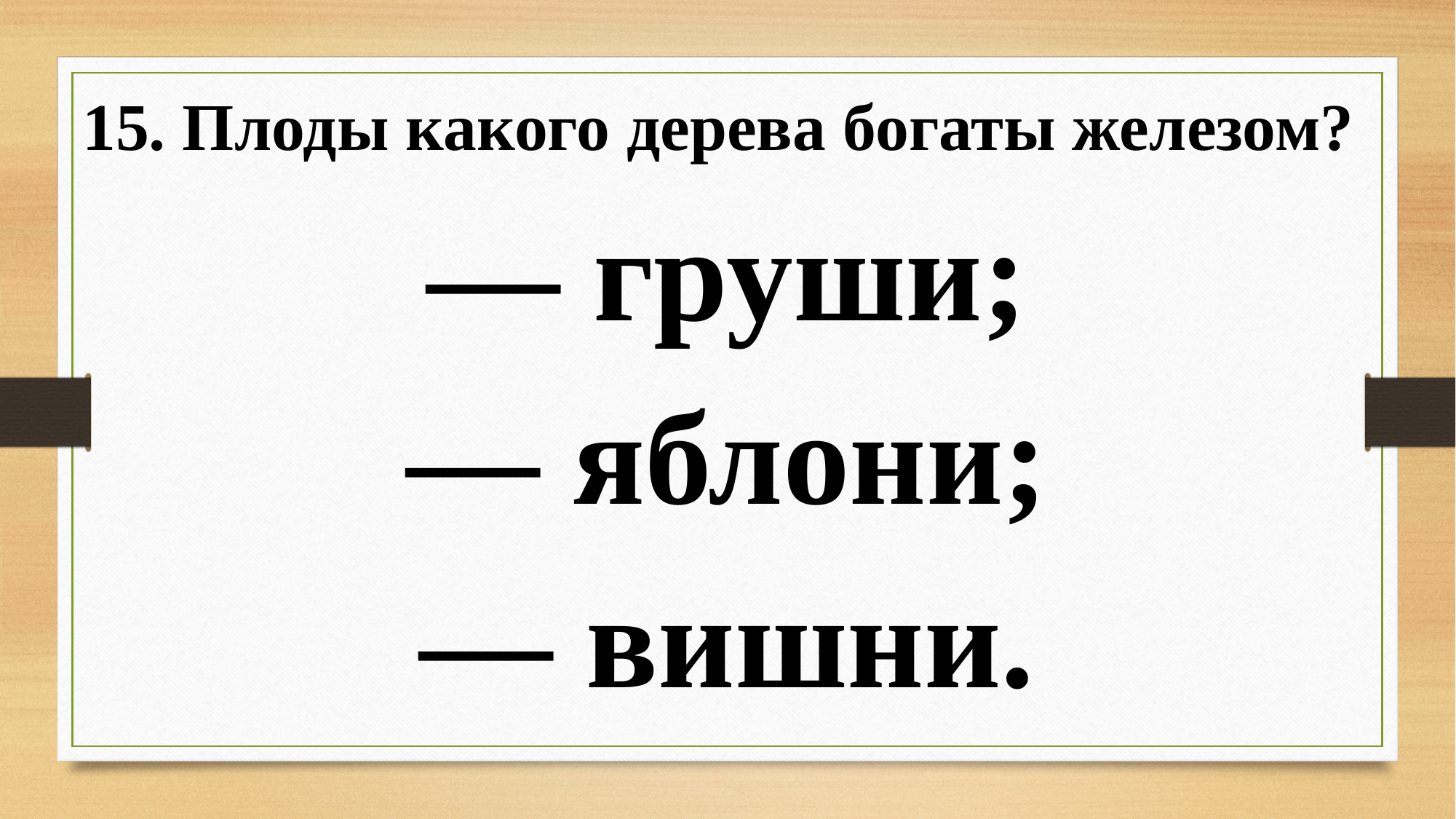

15. Плоды какого дерева богаты железом?
— груши;
— яблони;
— вишни.